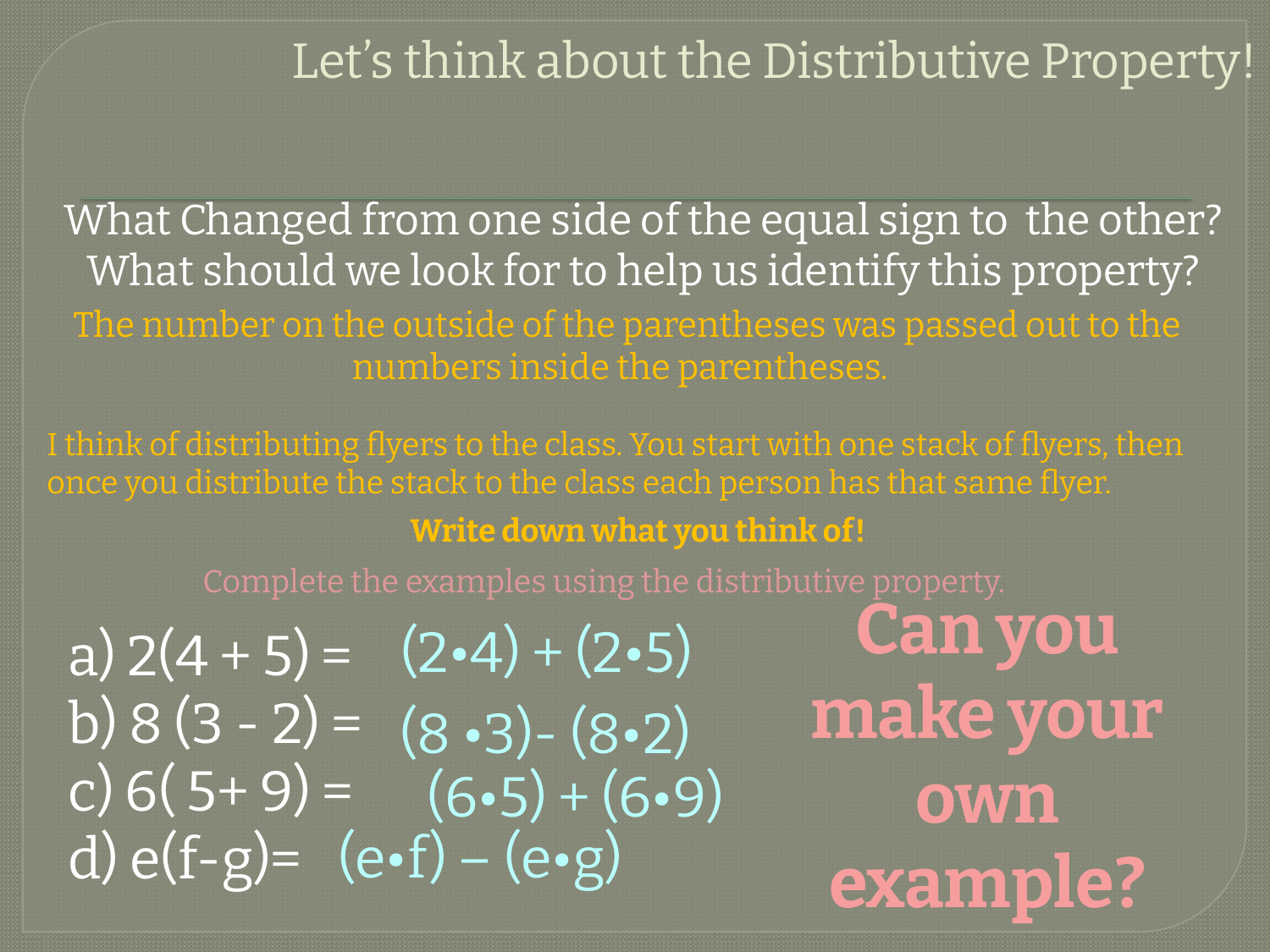

# Let’s think about the Distributive Property!
What Changed from one side of the equal sign to  the other? What should we look for to help us identify this property?
The number on the outside of the parentheses was passed out to the numbers inside the parentheses.

I think of distributing flyers to the class. You start with one stack of flyers, then once you distribute the stack to the class each person has that same flyer.
Write down what you think of!
Complete the examples using the distributive property.
Can you make your own example?
(2•4) + (2•5)
a) 2(4 + 5) =
b) 8 (3 - 2) =
c) 6( 5+ 9) =
d) e(f-g)=
(8 •3)- (8•2)
(6•5) + (6•9)
(e•f) – (e•g)